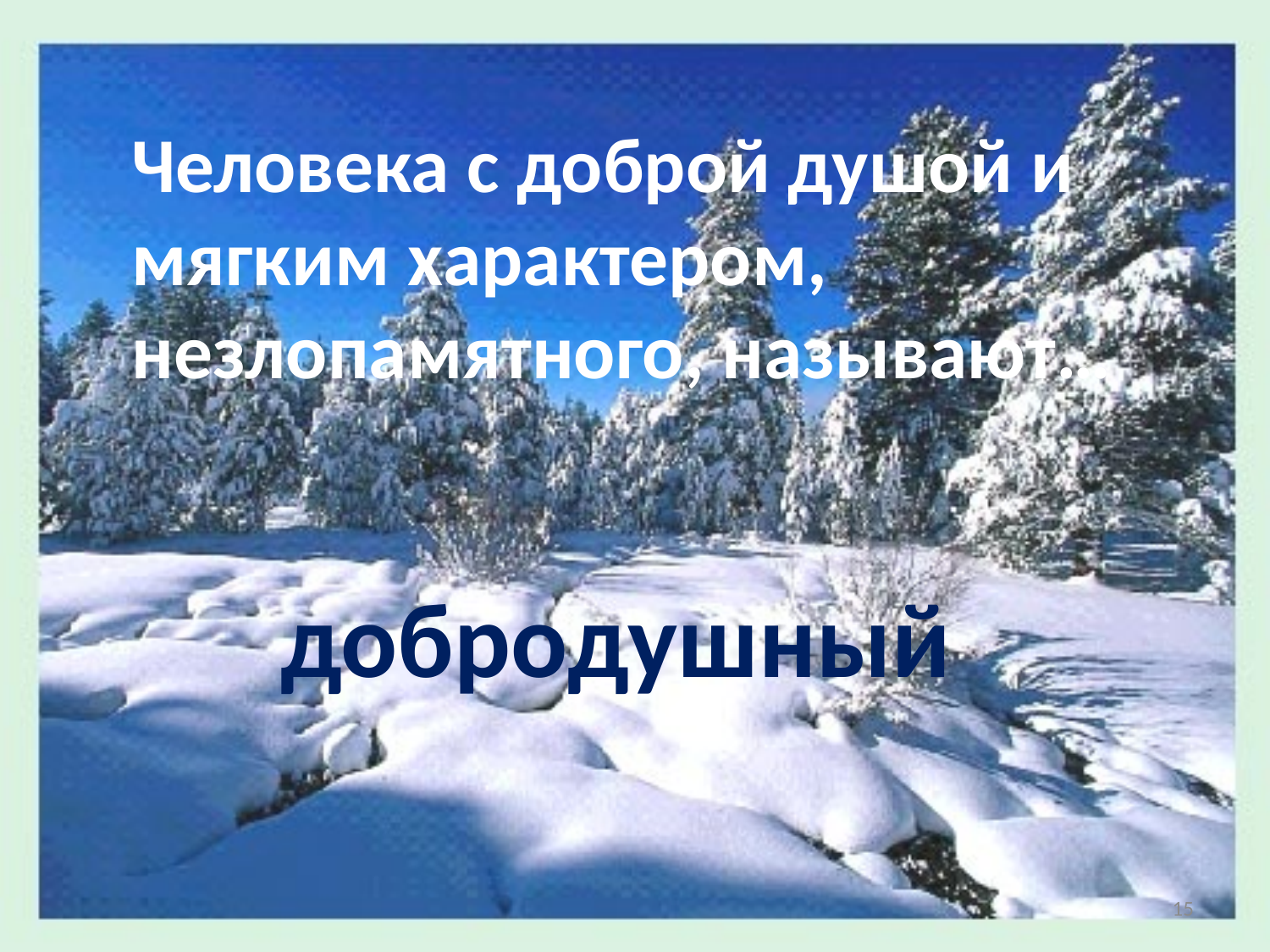

Человека с доброй душой и мягким характером, незлопамятного, называют…
добродушный
15